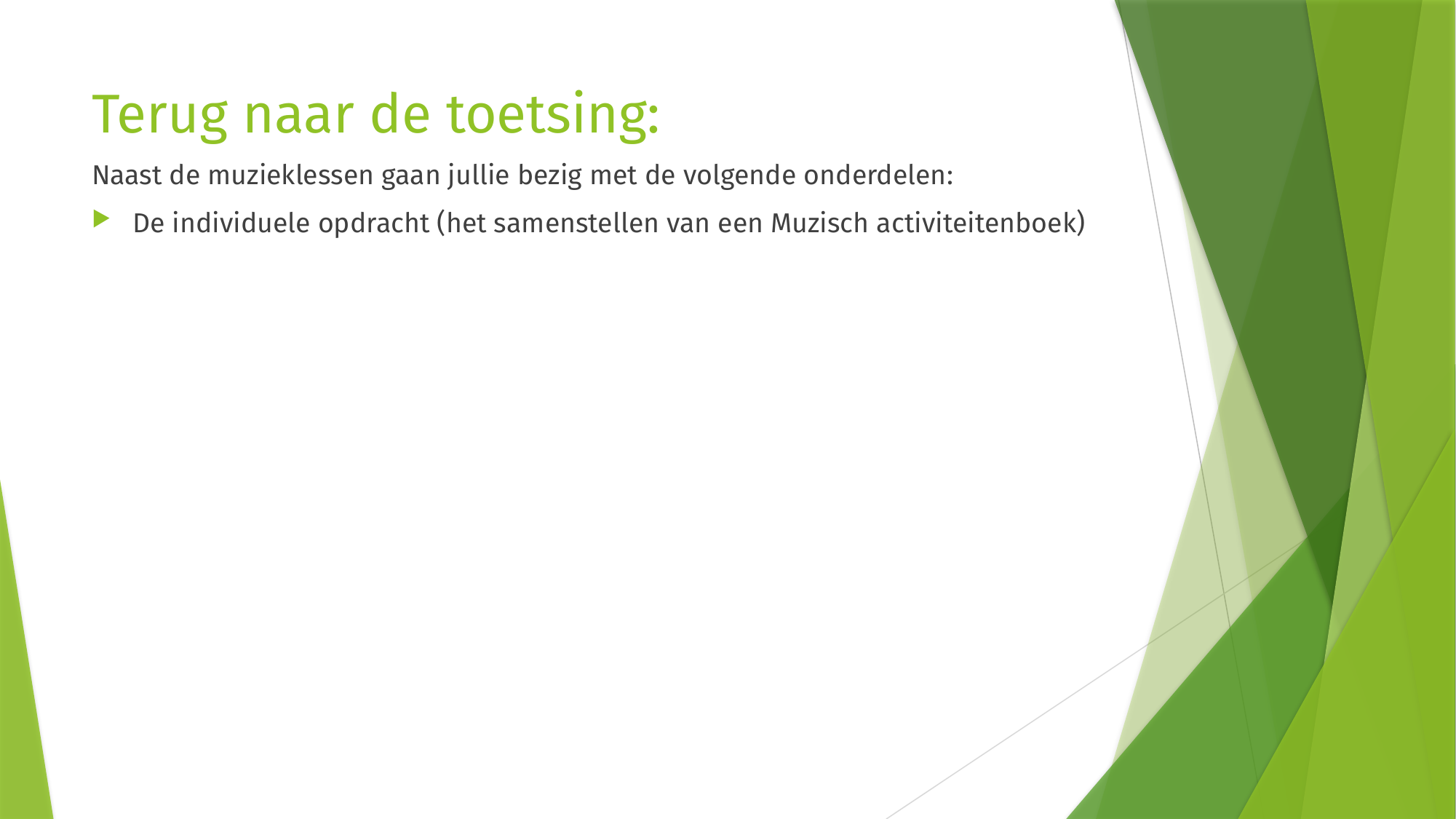

# Terug naar de toetsing:
Naast de muzieklessen gaan jullie bezig met de volgende onderdelen:
De individuele opdracht (het samenstellen van een Muzisch activiteitenboek)